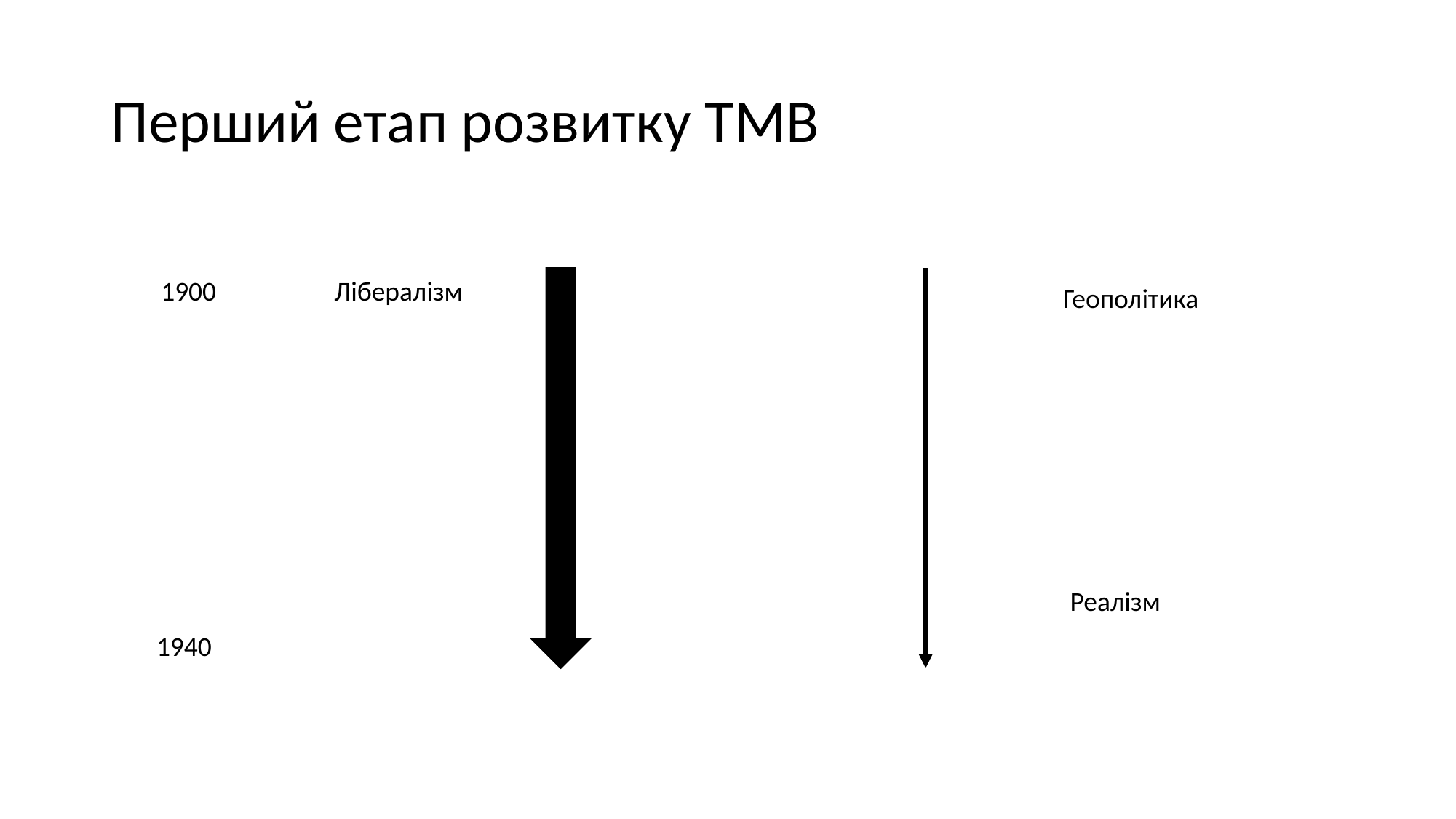

# Перший етап розвитку ТМВ

1900
Лібералізм

Геополітика
Реалізм
1940